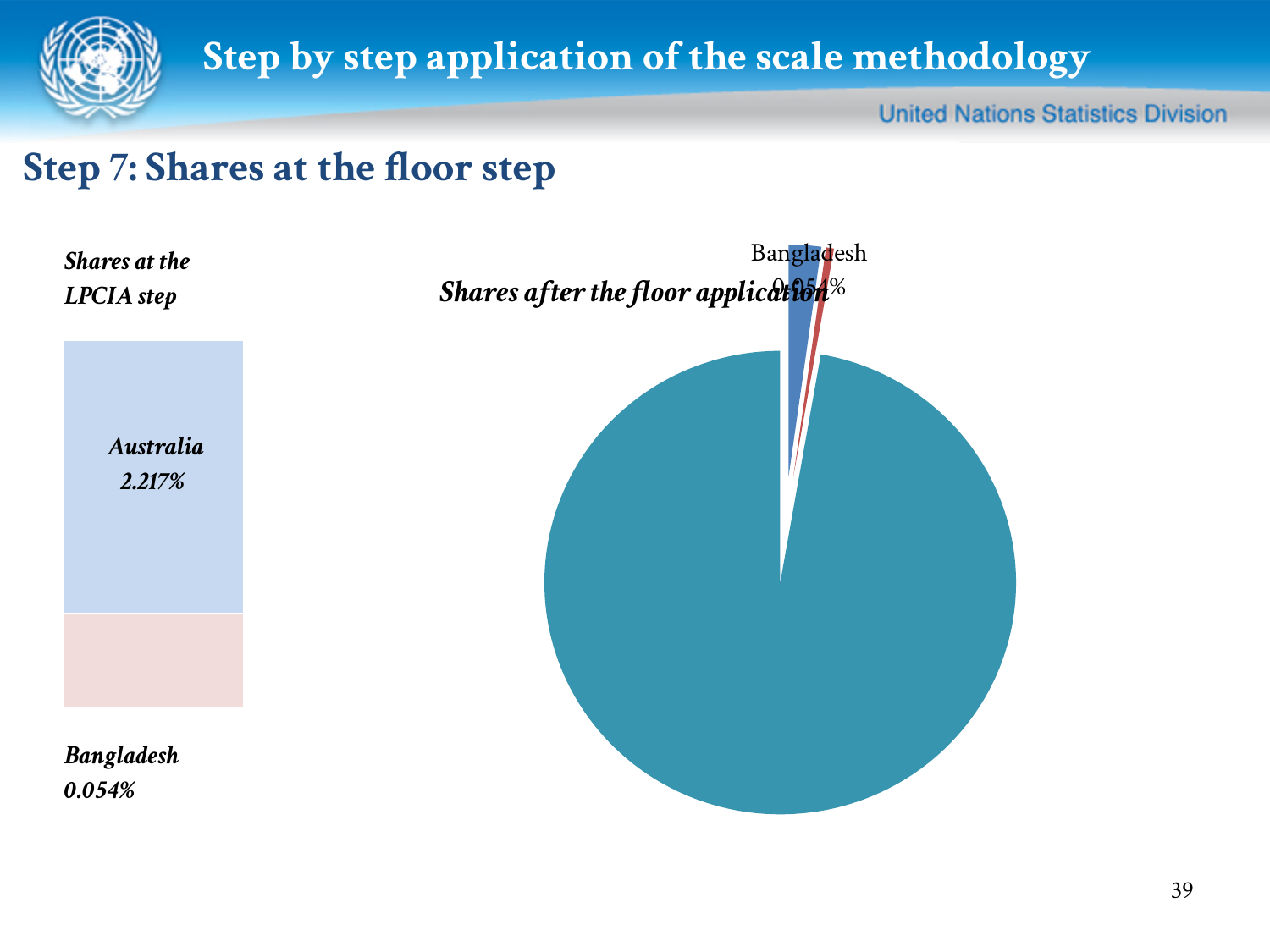

Step by step application of the scale methodology
Step 7: Shares at the floor step

[unsupported chart]

| Shares at the LPCIA step |
| --- |
| Australia 2.217% |
|  |
| Bangladesh 0.054% |
39